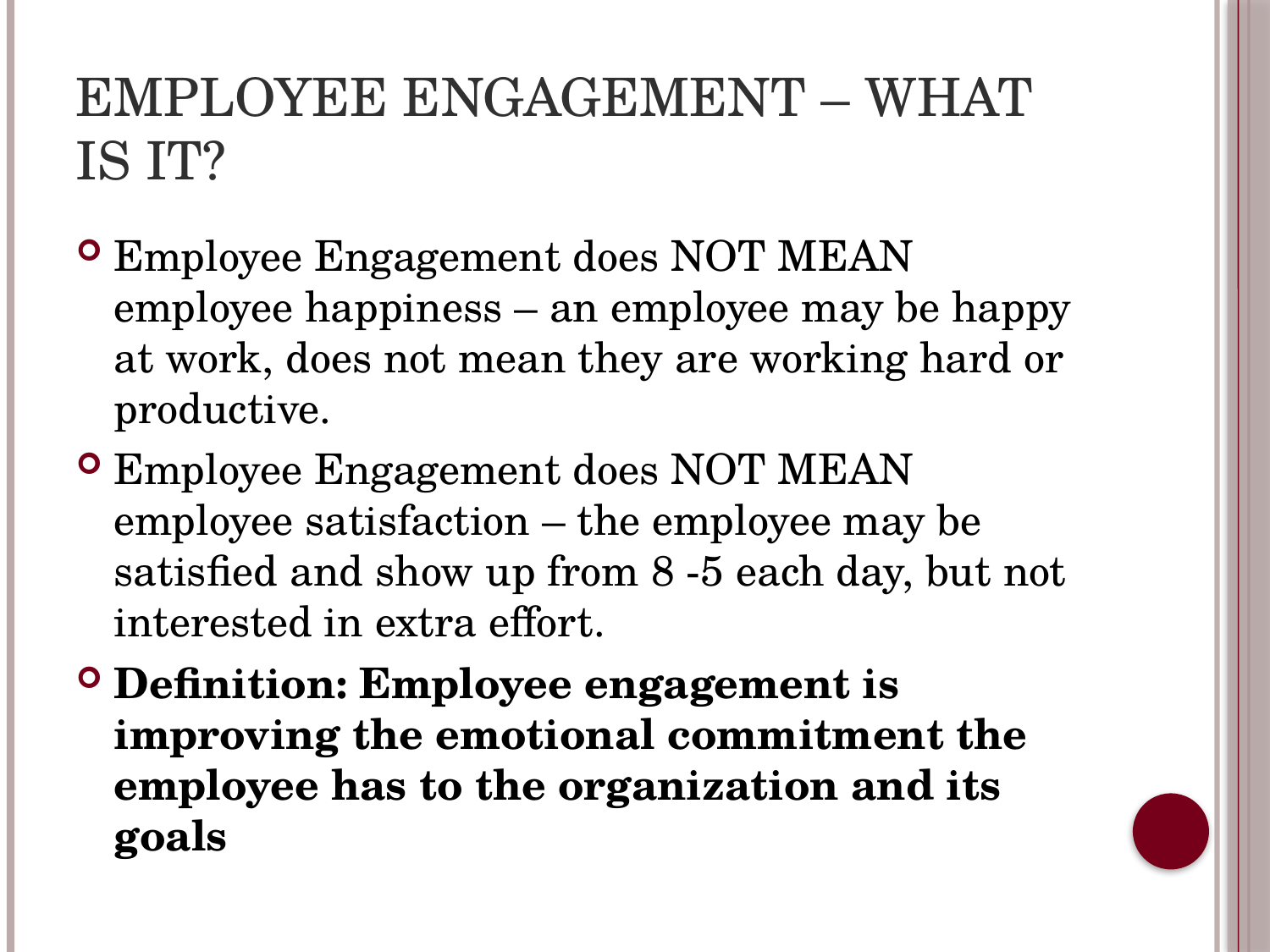

# Employee Engagement – What is it?
Employee Engagement does NOT MEAN employee happiness – an employee may be happy at work, does not mean they are working hard or productive.
Employee Engagement does NOT MEAN employee satisfaction – the employee may be satisfied and show up from 8 -5 each day, but not interested in extra effort.
Definition: Employee engagement is improving the emotional commitment the employee has to the organization and its goals